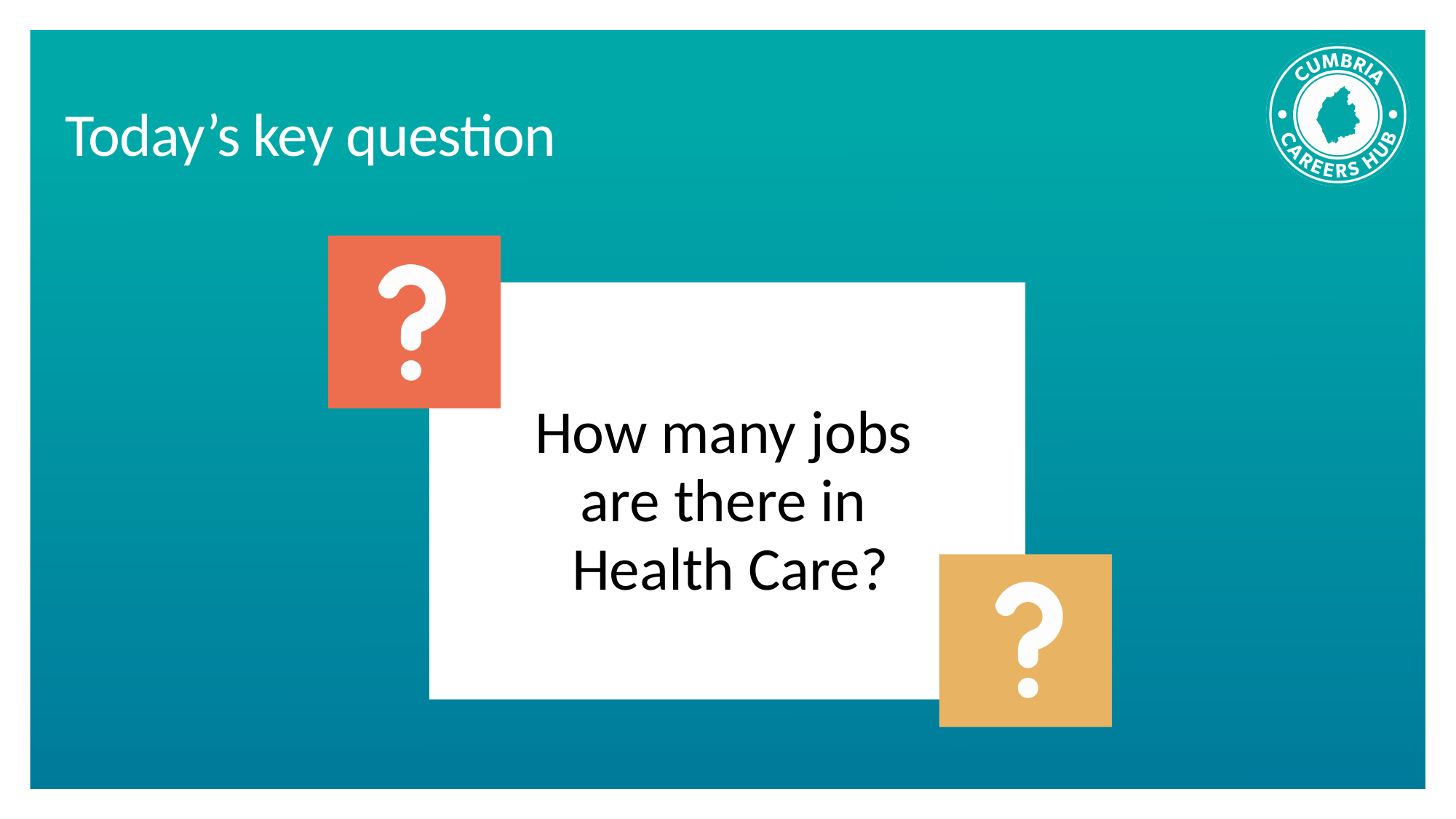

# Today’s key question
How many jobs
are there in
Health Care?